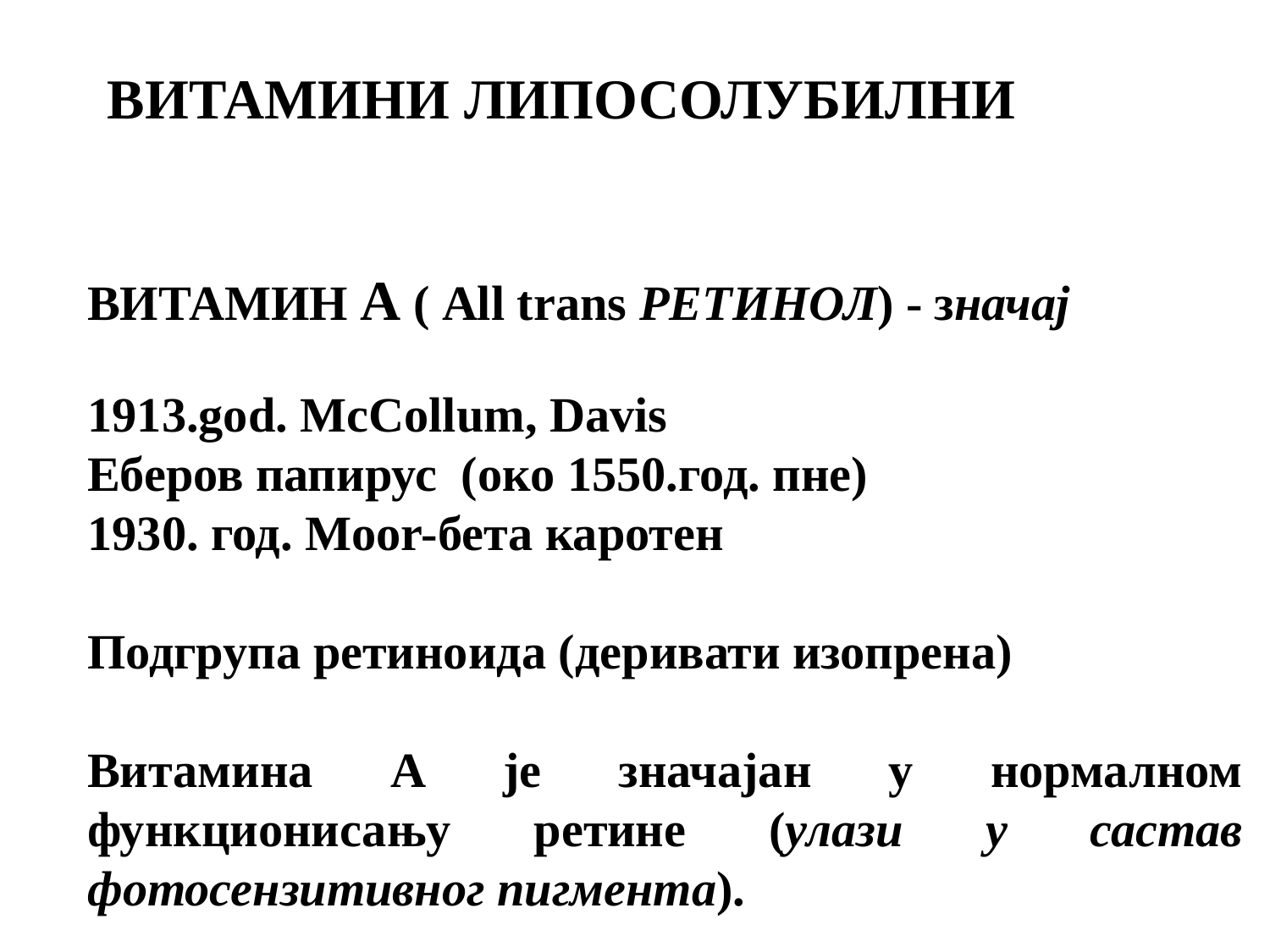

ВИТАМИНИ ЛИПОСОЛУБИЛНИ
ВИТАМИН А ( All trans РЕТИНОЛ) - значај

1913.god. McCollum, Davis
Еберов папирус  (око 1550.год. пне)
1930. год. Moor-бета каротен

Подгрупа ретиноида (деривати изопрена)

Витамина А је значајан у нормалном функционисању ретине (улази у састав фотосензитивног пигмента).